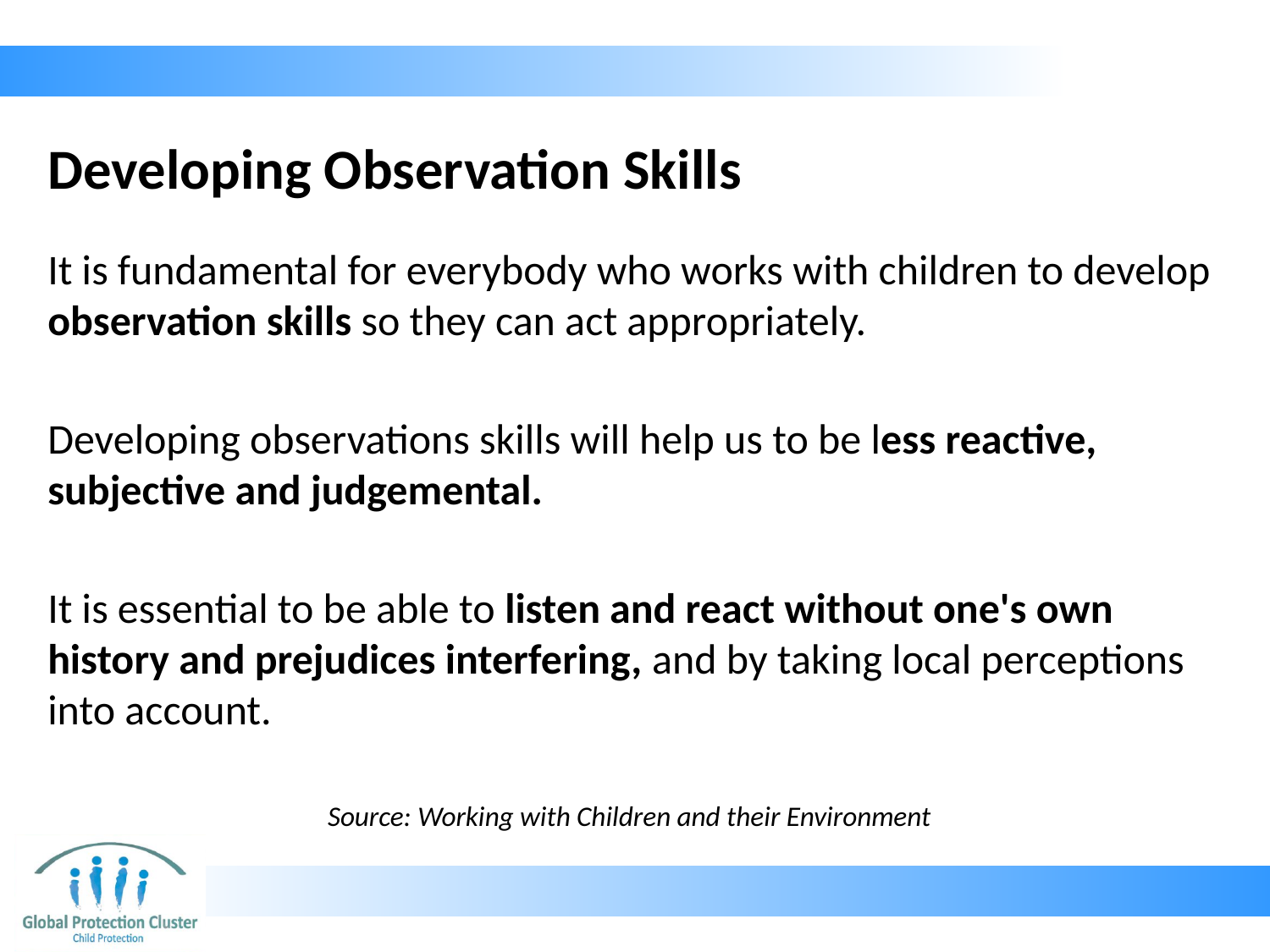

# Developing Observation Skills
It is fundamental for everybody who works with children to develop observation skills so they can act appropriately.

Developing observations skills will help us to be less reactive, subjective and judgemental.

It is essential to be able to listen and react without one's own history and prejudices interfering, and by taking local perceptions into account.

Source: Working with Children and their Environment